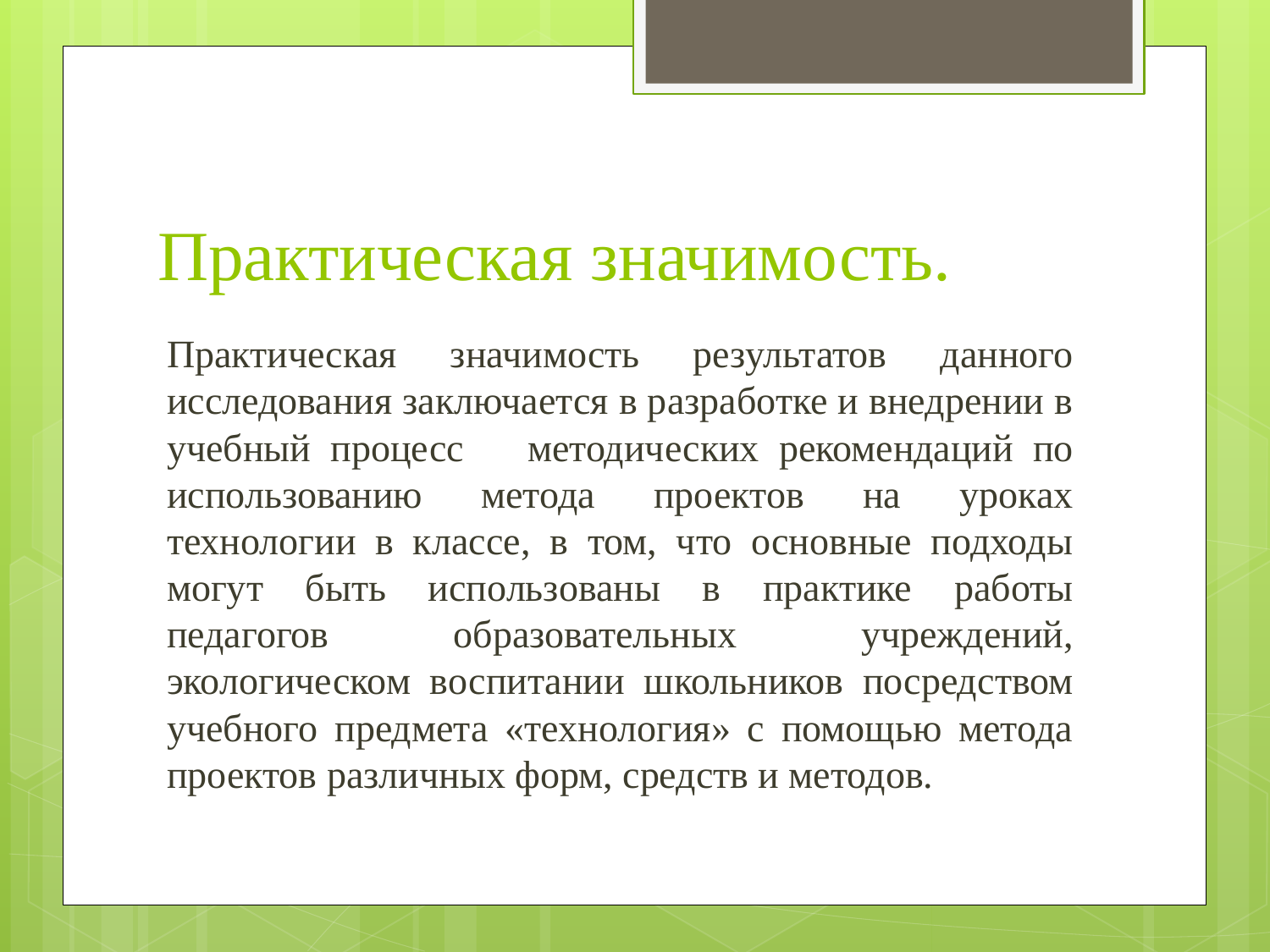

# Практическая значимость.
Практическая значимость результатов данного исследования заключается в разработке и внедрении в учебный процесс	методических рекомендаций по использованию метода проектов на уроках технологии в классе, в том, что основные подходы могут быть использованы в практике работы педагогов образовательных учреждений, экологическом воспитании школьников посредством учебного предмета «технология» с помощью метода проектов различных форм, средств и методов.